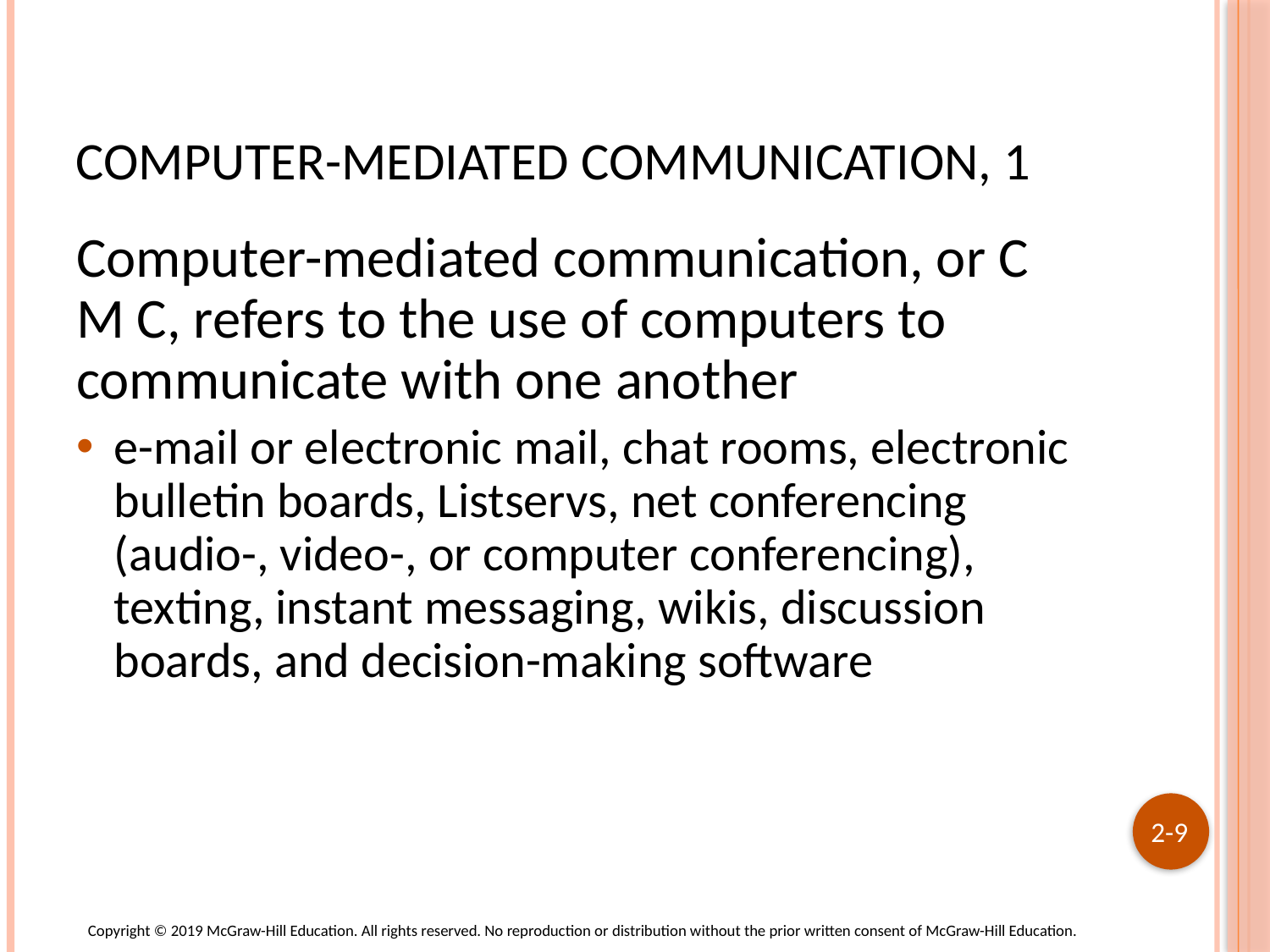

# Computer-Mediated Communication, 1
Computer-mediated communication, or C M C, refers to the use of computers to communicate with one another
e-mail or electronic mail, chat rooms, electronic bulletin boards, Listservs, net conferencing (audio-, video-, or computer conferencing), texting, instant messaging, wikis, discussion boards, and decision-making software